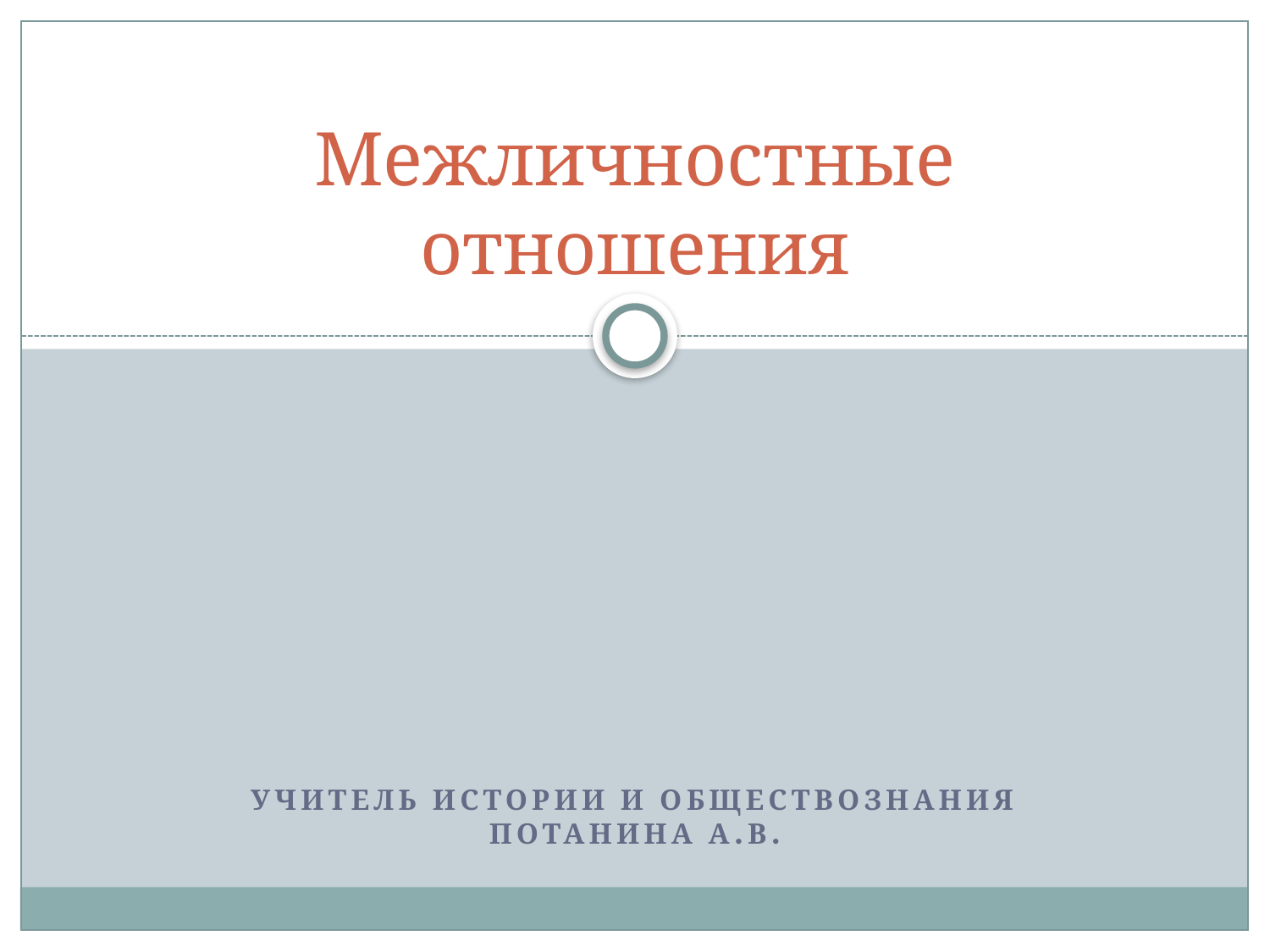

# Межличностные отношения
Учитель истории и обществознания Потанина А.В.